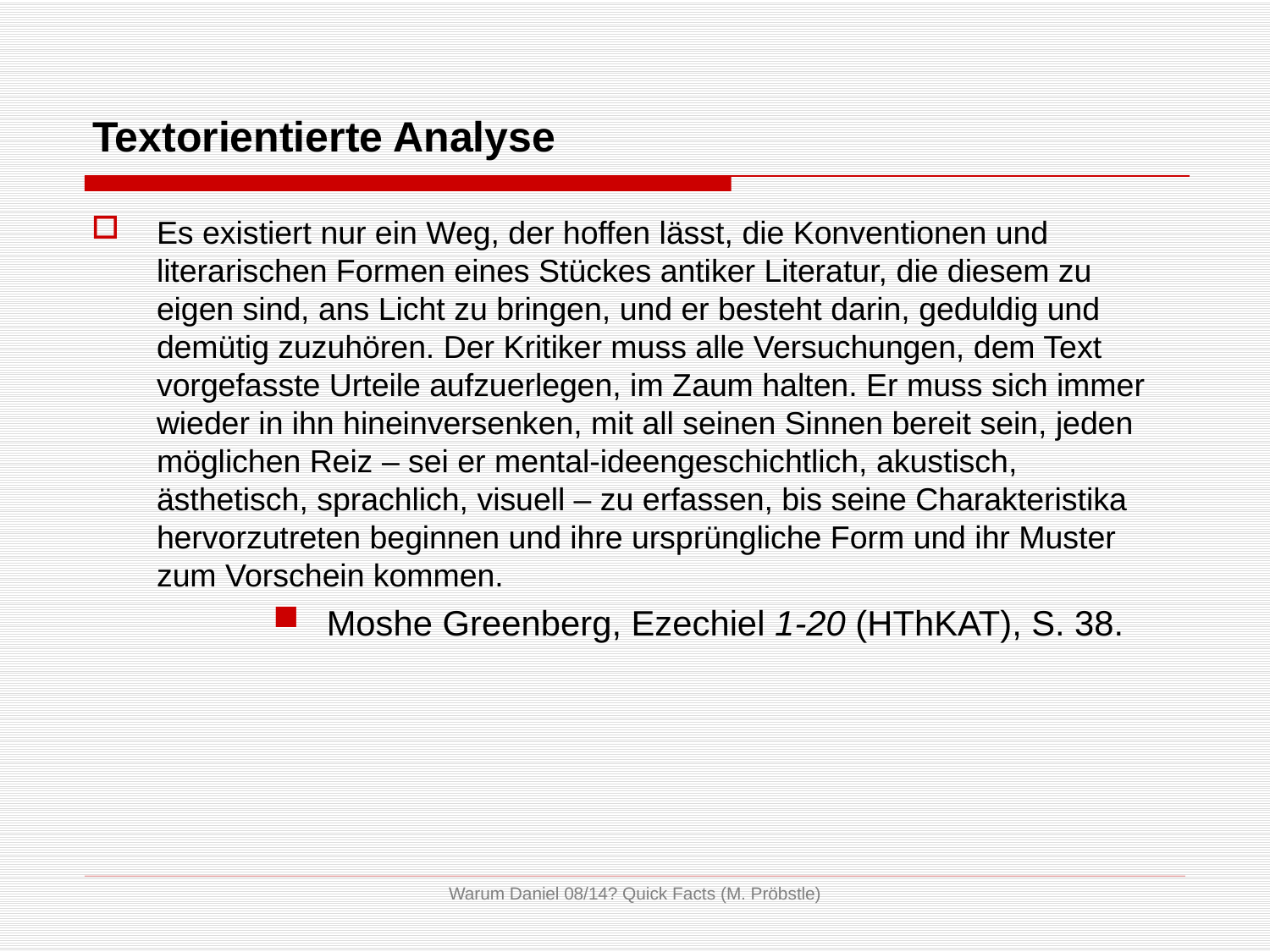

# Textorientierte Analyse
Es existiert nur ein Weg, der hoffen lässt, die Konventionen und literarischen Formen eines Stückes antiker Literatur, die diesem zu eigen sind, ans Licht zu bringen, und er besteht darin, geduldig und demütig zuzuhören. Der Kritiker muss alle Versuchungen, dem Text vorgefasste Urteile aufzuerlegen, im Zaum halten. Er muss sich immer wieder in ihn hineinversenken, mit all seinen Sinnen bereit sein, jeden möglichen Reiz – sei er mental-ideengeschichtlich, akustisch, ästhetisch, sprachlich, visuell – zu erfassen, bis seine Charakteristika hervorzutreten beginnen und ihre ursprüngliche Form und ihr Muster zum Vorschein kommen.
Moshe Greenberg, Ezechiel 1-20 (HThKAT), S. 38.
Warum Daniel 08/14? Quick Facts (M. Pröbstle)